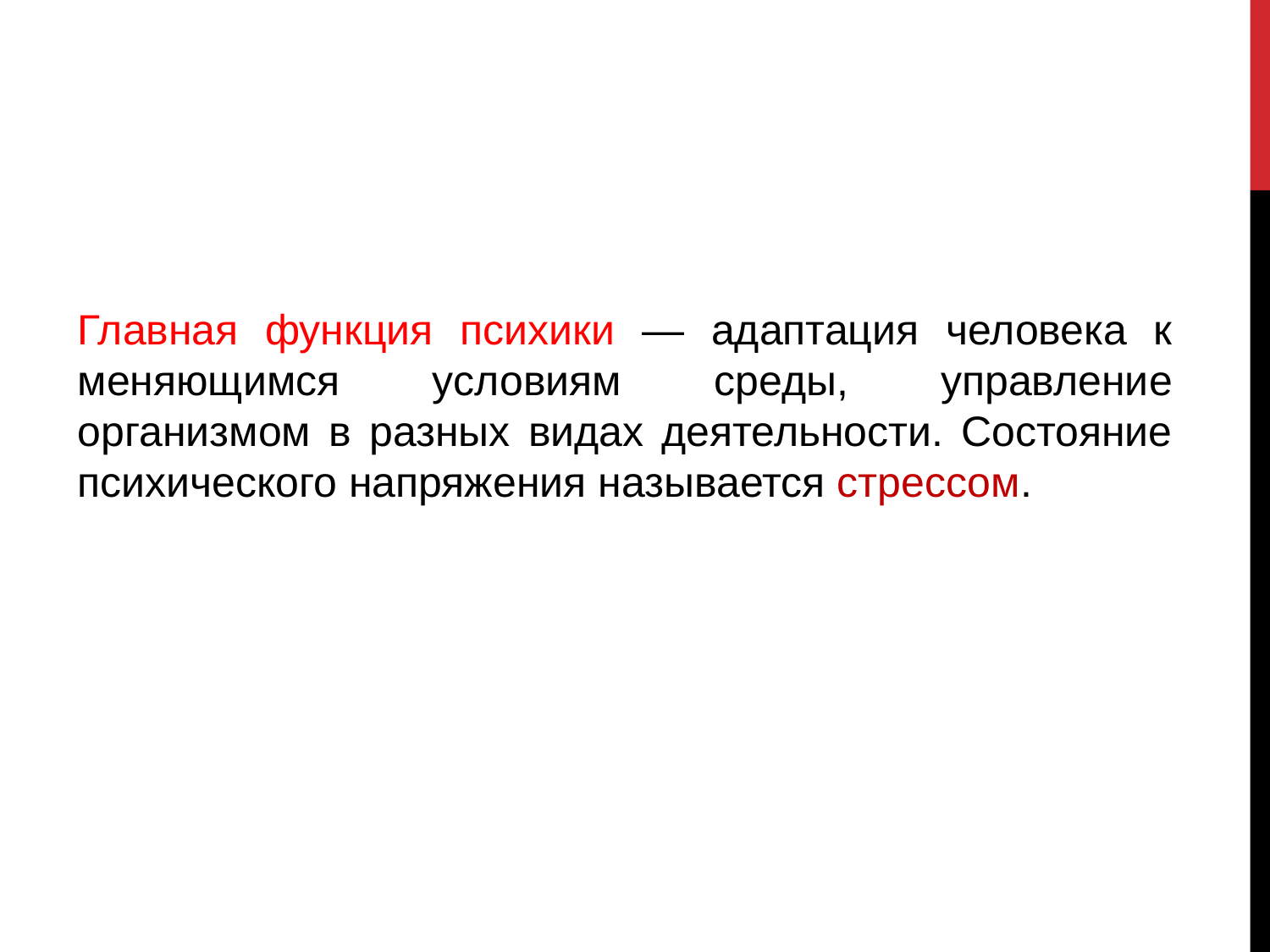

Главная функция психики — адаптация человека к меняющимся условиям среды, управление организмом в разных видах деятельности. Состояние психического напряжения называется стрессом.